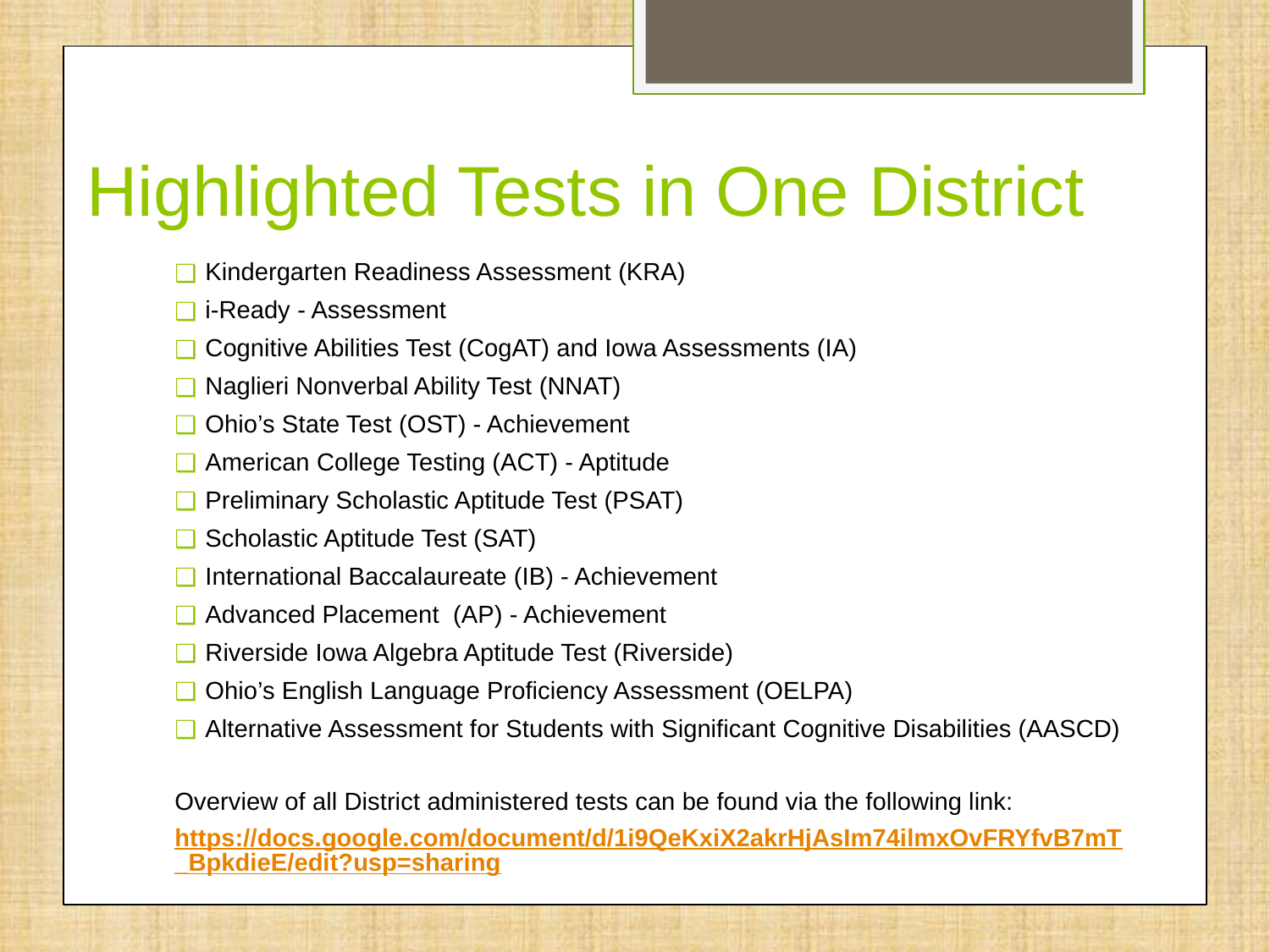

# Highlighted Tests in One District
Kindergarten Readiness Assessment (KRA)
i-Ready - Assessment
Cognitive Abilities Test (CogAT) and Iowa Assessments (IA)
Naglieri Nonverbal Ability Test (NNAT)
Ohio’s State Test (OST) - Achievement
American College Testing (ACT) - Aptitude
Preliminary Scholastic Aptitude Test (PSAT)
Scholastic Aptitude Test (SAT)
International Baccalaureate (IB) - Achievement
Advanced Placement  (AP) - Achievement
Riverside Iowa Algebra Aptitude Test (Riverside)
Ohio’s English Language Proficiency Assessment (OELPA)
Alternative Assessment for Students with Significant Cognitive Disabilities (AASCD)

Overview of all District administered tests can be found via the following link:
https://docs.google.com/document/d/1i9QeKxiX2akrHjAsIm74ilmxOvFRYfvB7mT_BpkdieE/edit?usp=sharing